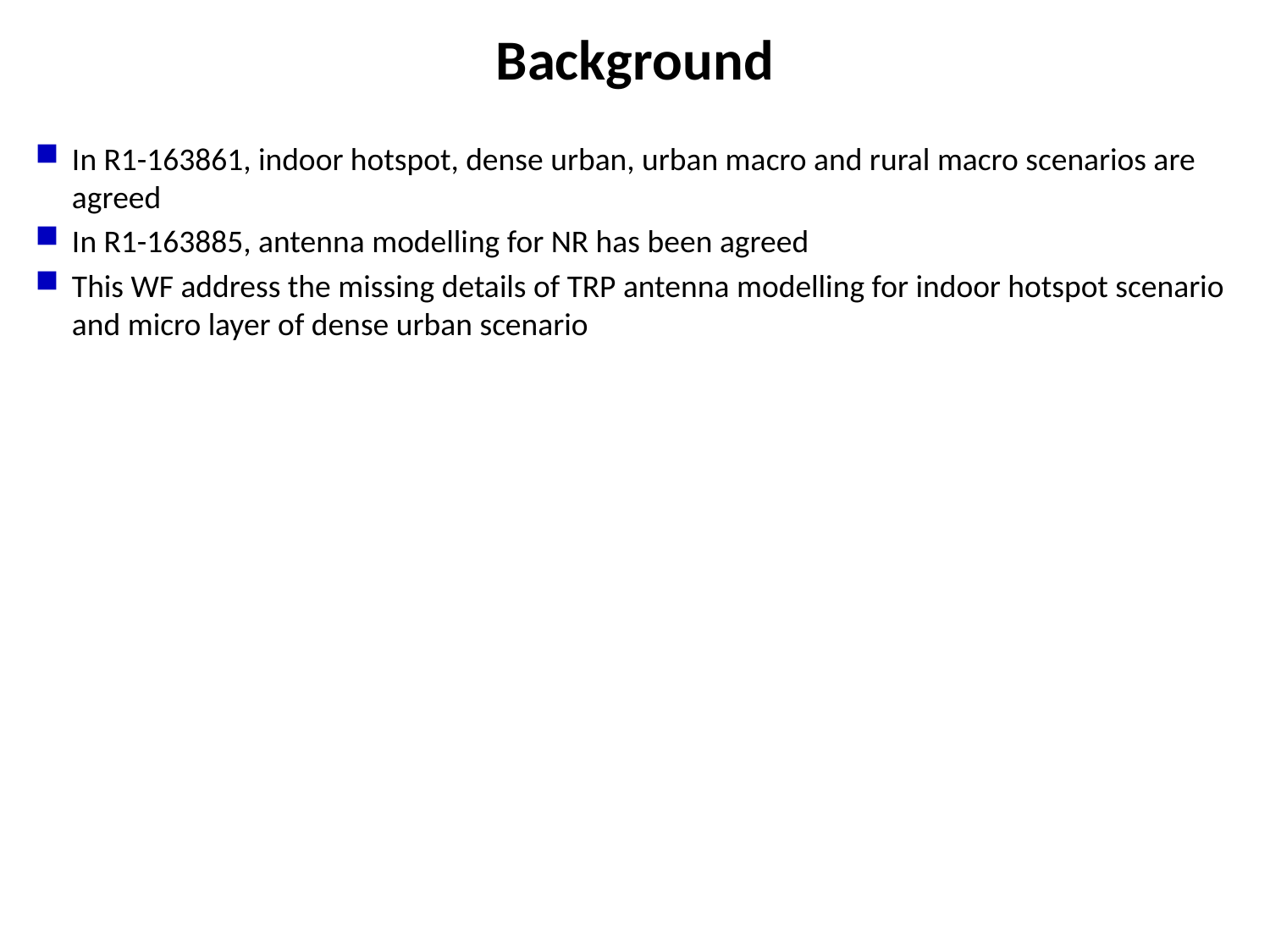

# Background
In R1-163861, indoor hotspot, dense urban, urban macro and rural macro scenarios are agreed
In R1-163885, antenna modelling for NR has been agreed
This WF address the missing details of TRP antenna modelling for indoor hotspot scenario and micro layer of dense urban scenario